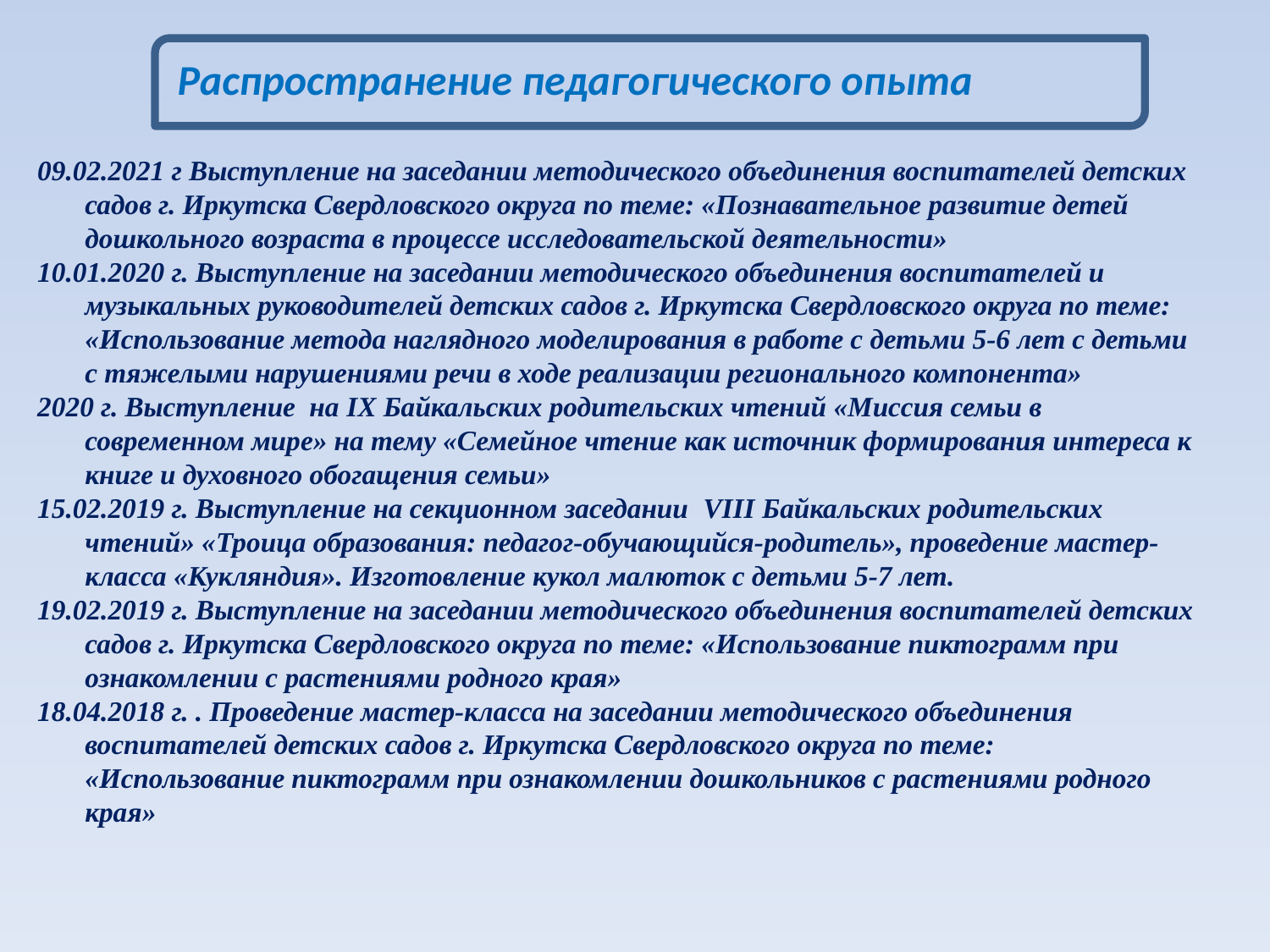

Распространение педагогического опыта
09.02.2021 г Выступление на заседании методического объединения воспитателей детских садов г. Иркутска Свердловского округа по теме: «Познавательное развитие детей  дошкольного возраста в процессе исследовательской деятельности»
10.01.2020 г. Выступление на заседании методического объединения воспитателей и музыкальных руководителей детских садов г. Иркутска Свердловского округа по теме: «Использование метода наглядного моделирования в работе с детьми 5-6 лет с детьми с тяжелыми нарушениями речи в ходе реализации регионального компонента»
2020 г. Выступление  на IX Байкальских родительских чтений «Миссия семьи в современном мире» на тему «Семейное чтение как источник формирования интереса к книге и духовного обогащения семьи»
15.02.2019 г. Выступление на секционном заседании  VIII Байкальских родительских чтений» «Троица образования: педагог-обучающийся-родитель», проведение мастер-класса «Кукляндия». Изготовление кукол малюток с детьми 5-7 лет.
19.02.2019 г. Выступление на заседании методического объединения воспитателей детских садов г. Иркутска Свердловского округа по теме: «Использование пиктограмм при ознакомлении с растениями родного края»
18.04.2018 г. . Проведение мастер-класса на заседании методического объединения воспитателей детских садов г. Иркутска Свердловского округа по теме: «Использование пиктограмм при ознакомлении дошкольников с растениями родного края»